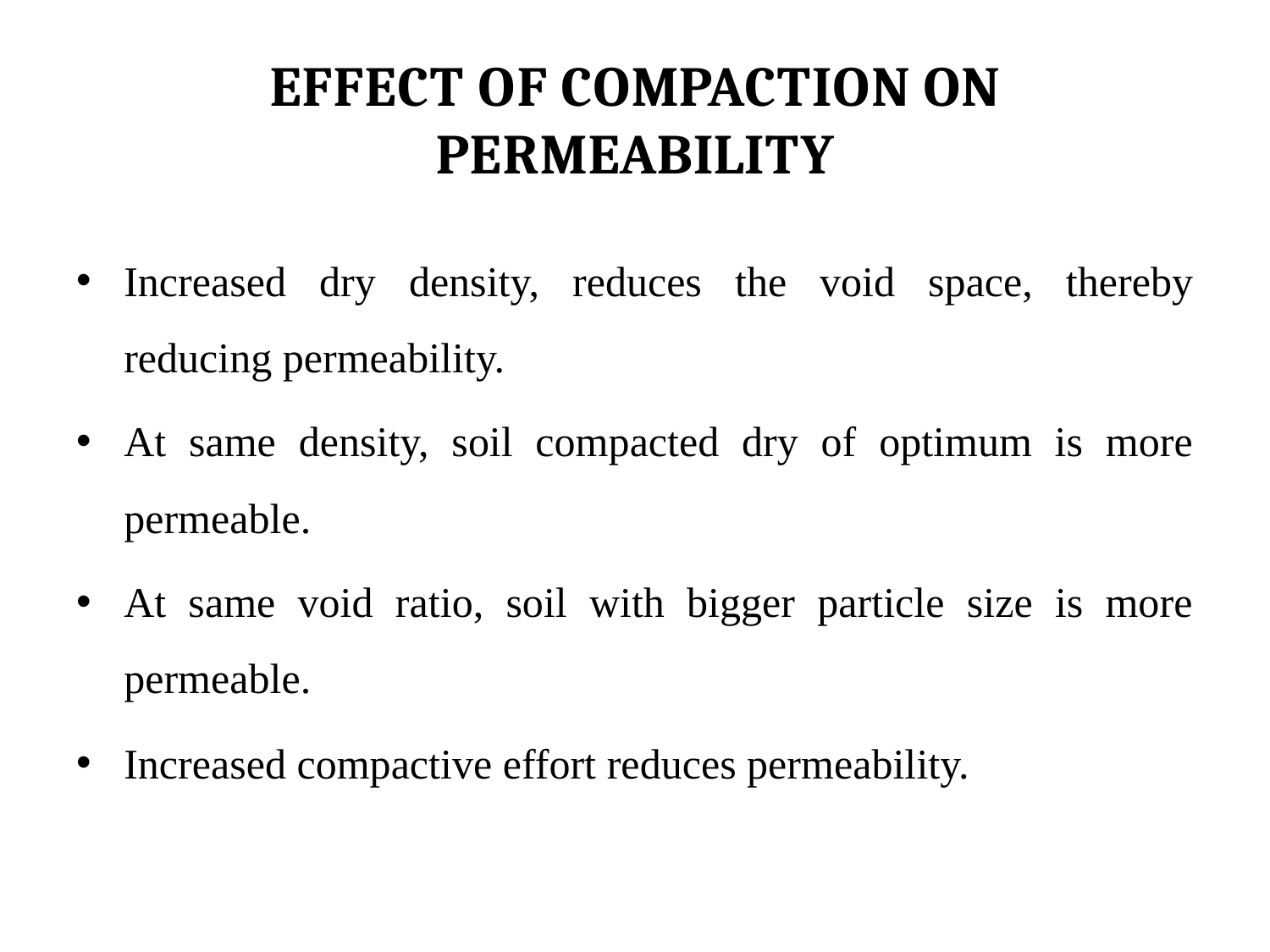

# EFFECT OF COMPACTION ON PERMEABILITY
Increased dry density, reduces the void space, thereby reducing permeability.
At same density, soil compacted dry of optimum is more permeable.
At same void ratio, soil with bigger particle size is more permeable.
Increased compactive effort reduces permeability.